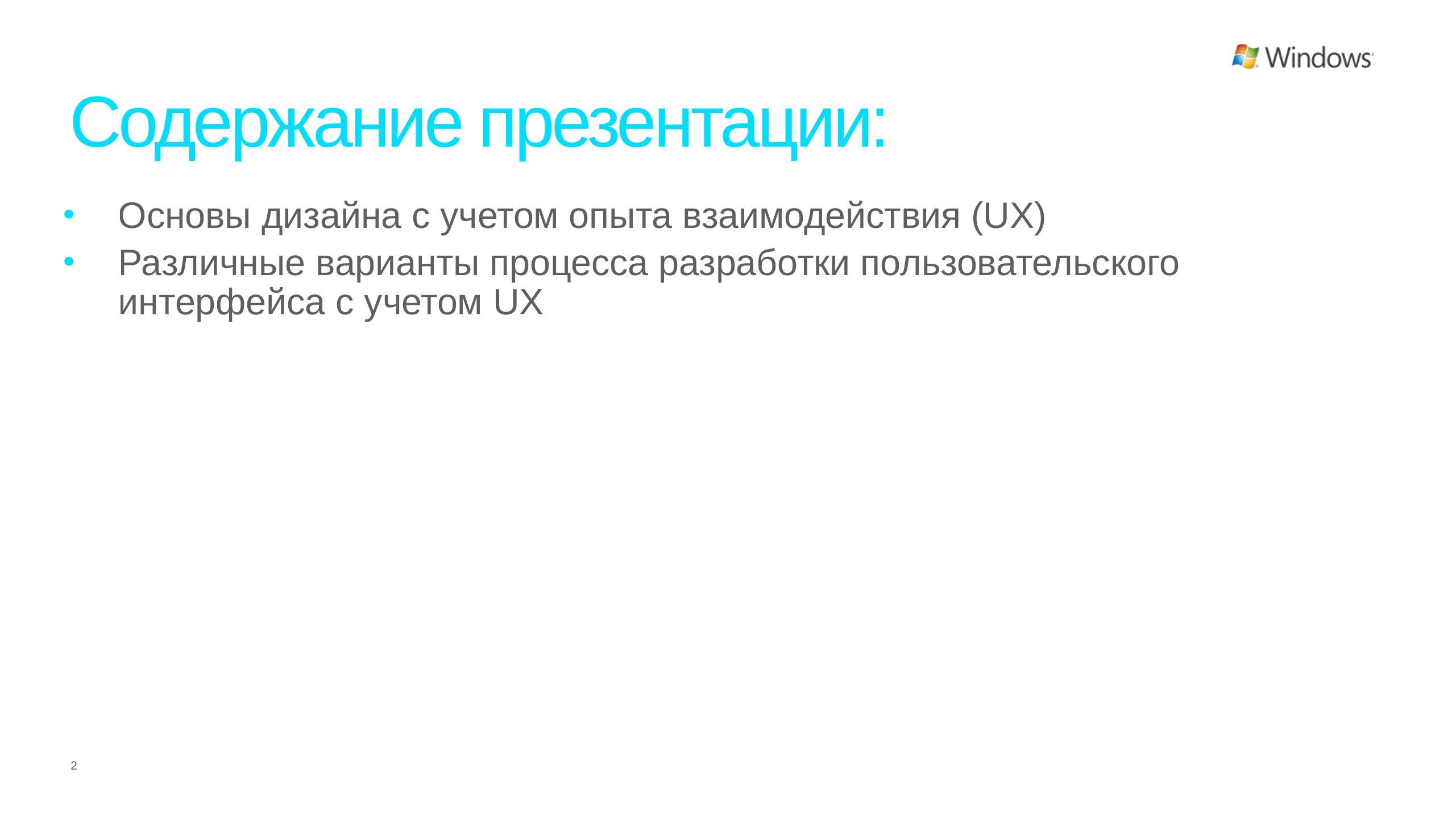

# Содержание презентации:
Основы дизайна с учетом опыта взаимодействия (UX)
Различные варианты процесса разработки пользовательского интерфейса с учетом UX